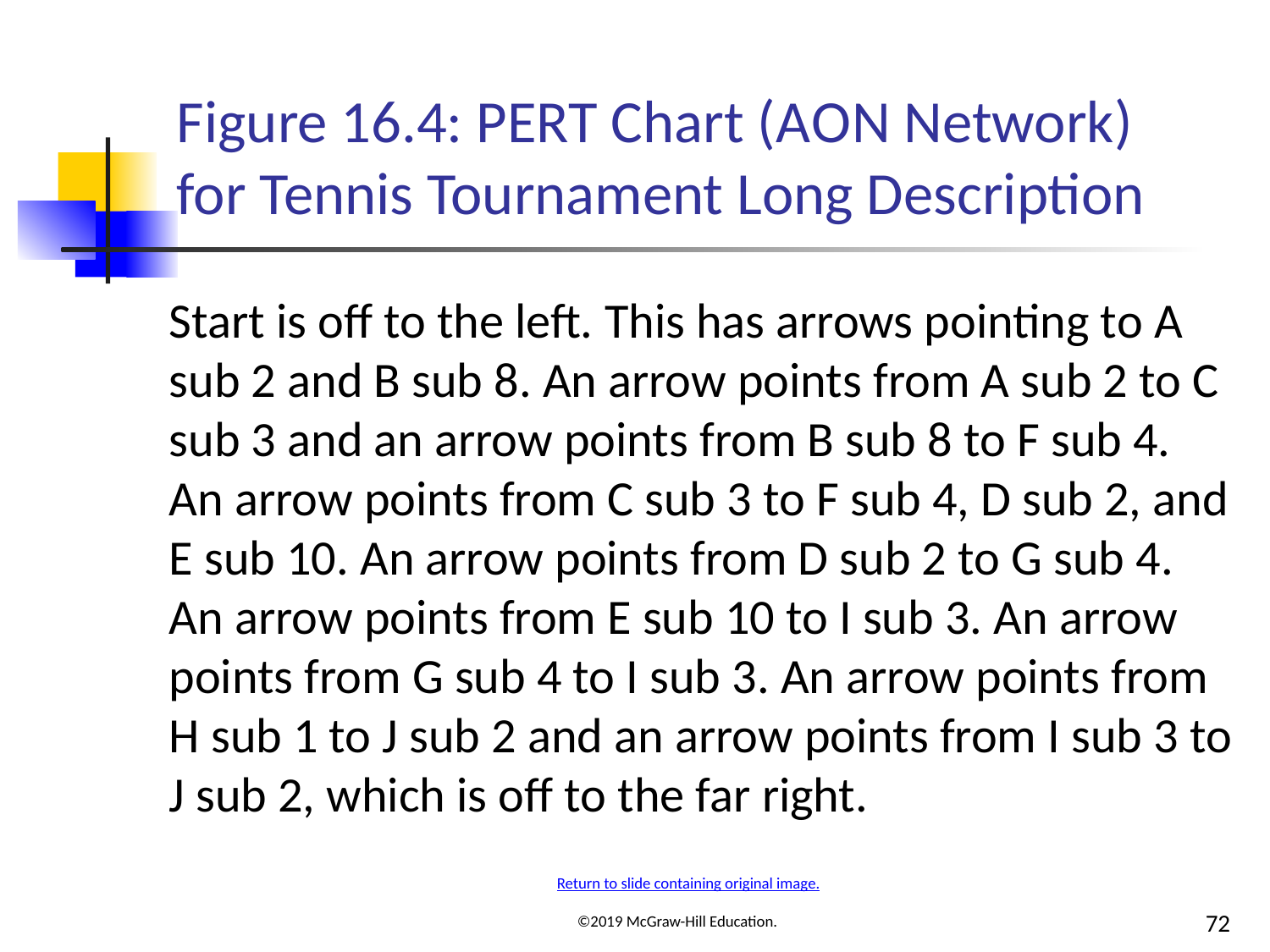

# Figure 16.4: PERT Chart (A O N Network) for Tennis Tournament Long Description
Start is off to the left. This has arrows pointing to A sub 2 and B sub 8. An arrow points from A sub 2 to C sub 3 and an arrow points from B sub 8 to F sub 4. An arrow points from C sub 3 to F sub 4, D sub 2, and E sub 10. An arrow points from D sub 2 to G sub 4. An arrow points from E sub 10 to I sub 3. An arrow points from G sub 4 to I sub 3. An arrow points from H sub 1 to J sub 2 and an arrow points from I sub 3 to J sub 2, which is off to the far right.
Return to slide containing original image.